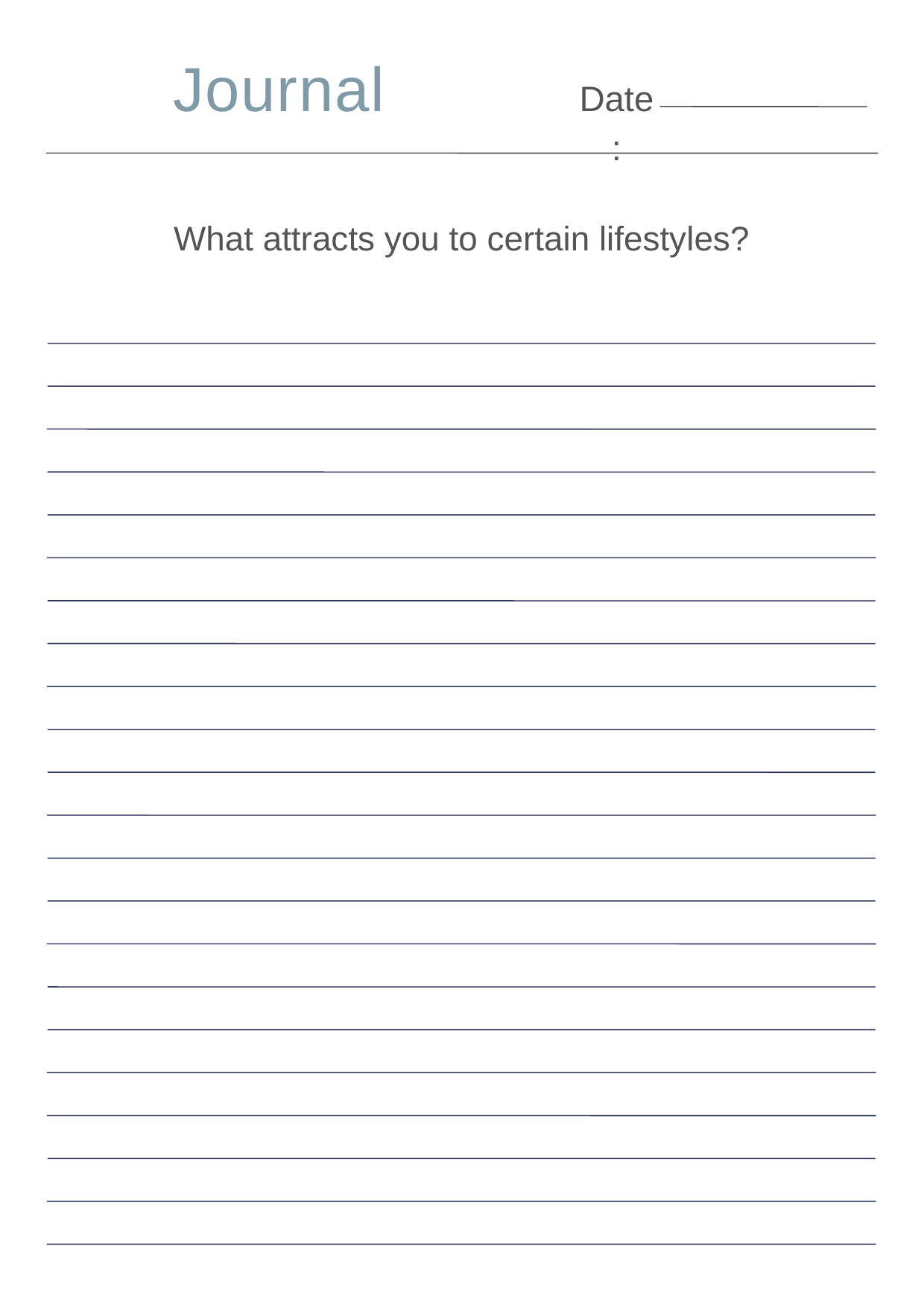

Journal
Date:

What attracts you to certain lifestyles?